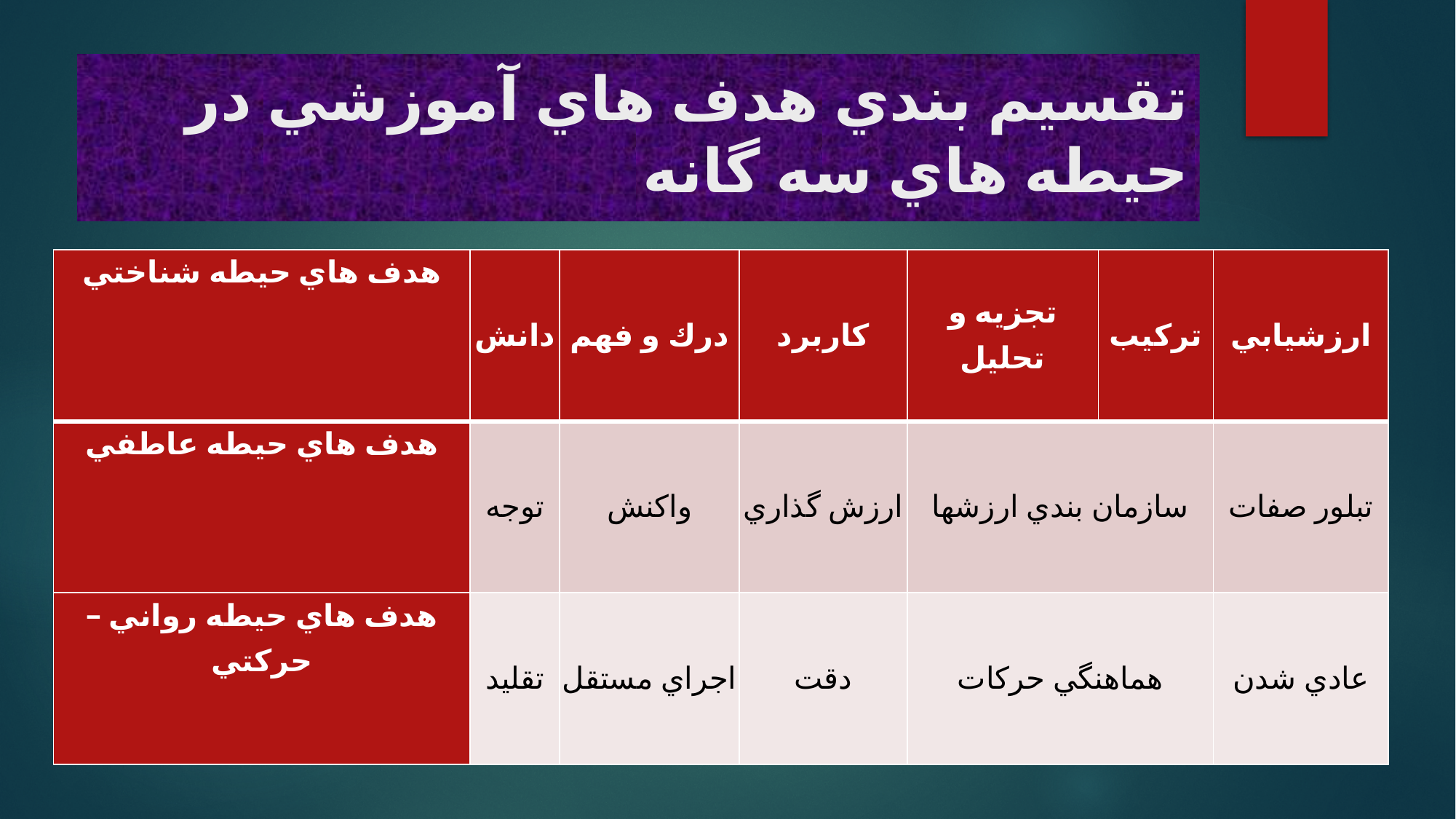

# تقسيم بندي هدف هاي آموزشي در حيطه هاي سه گانه
| هدف هاي حيطه شناختي | دانش | درك و فهم | كاربرد | تجزيه و تحليل | تركيب | ارزشيابي |
| --- | --- | --- | --- | --- | --- | --- |
| هدف هاي حيطه عاطفي | توجه | واكنش | ارزش گذاري | سازمان بندي ارزشها |  | تبلور صفات |
| هدف هاي حيطه رواني – حركتي | تقليد | اجراي مستقل | دقت | هماهنگي حركات |  | عادي شدن |